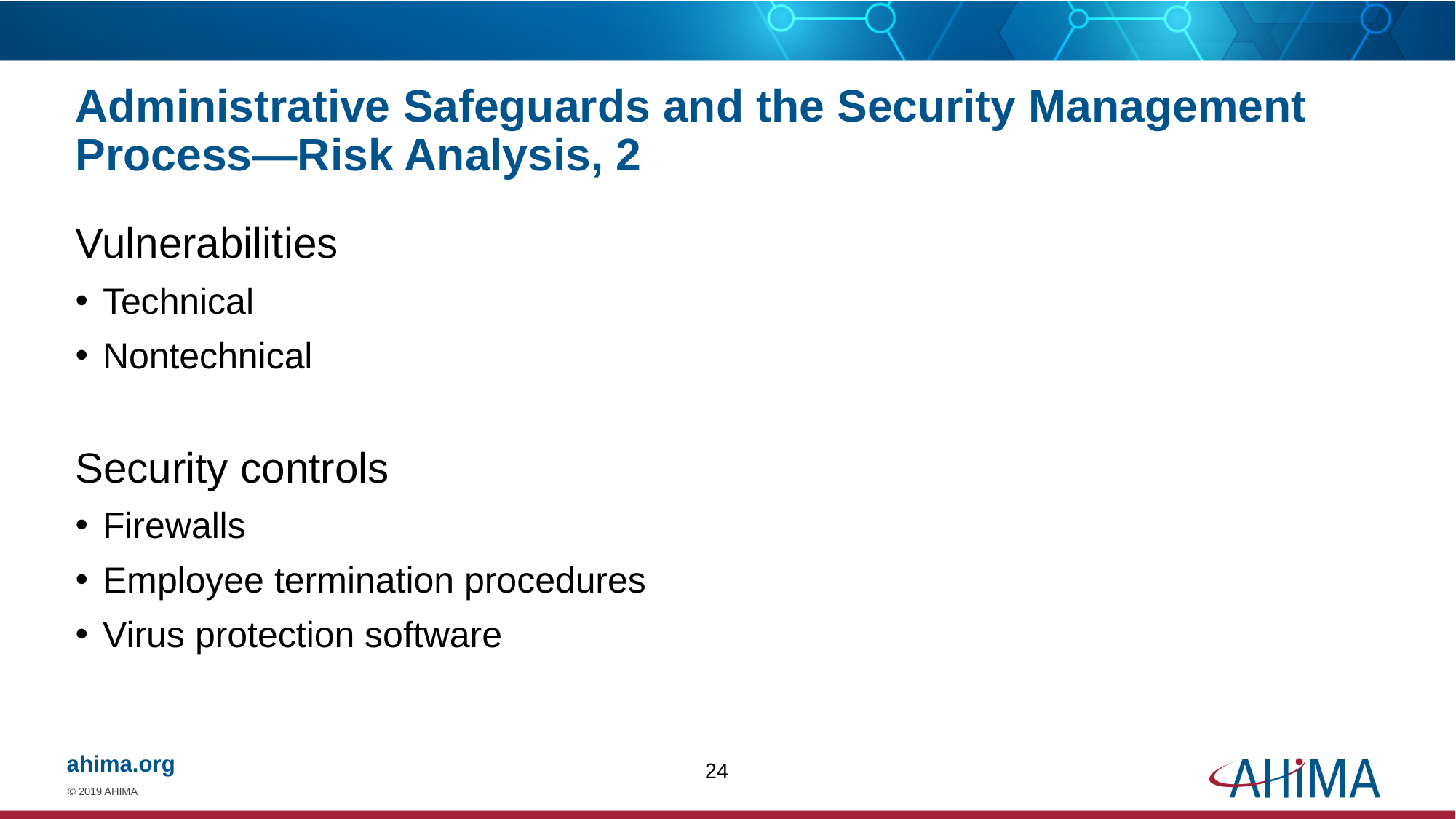

# Administrative Safeguards and the Security Management Process—Risk Analysis, 2
Vulnerabilities
Technical
Nontechnical

Security controls
Firewalls
Employee termination procedures
Virus protection software